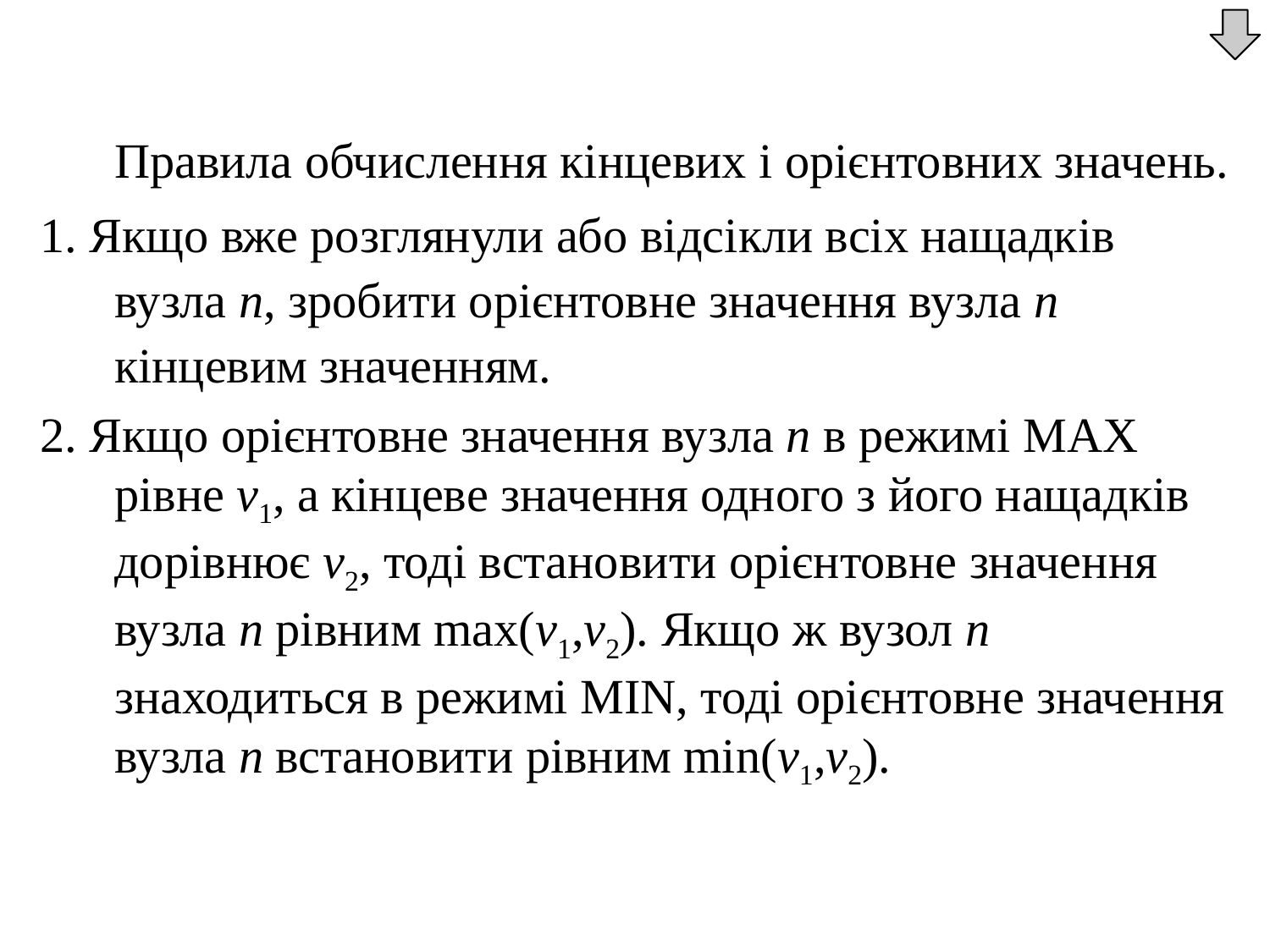

Правила обчислення кінцевих і орієнтовних значень.
1. Якщо вже розглянули або відсікли всіх нащадків вузла n, зробити орієнтовне значення вузла n кінцевим значенням.
2. Якщо орієнтовне значення вузла n в режимі МАХ рівне v1, а кінцеве значення одного з його нащадків дорівнює v2, тоді встановити орієнтовне значення вузла n рівним max(v1,v2). Якщо ж вузол n знаходиться в режимі MIN, тоді орієнтовне значення вузла n встановити рівним min(v1,v2).